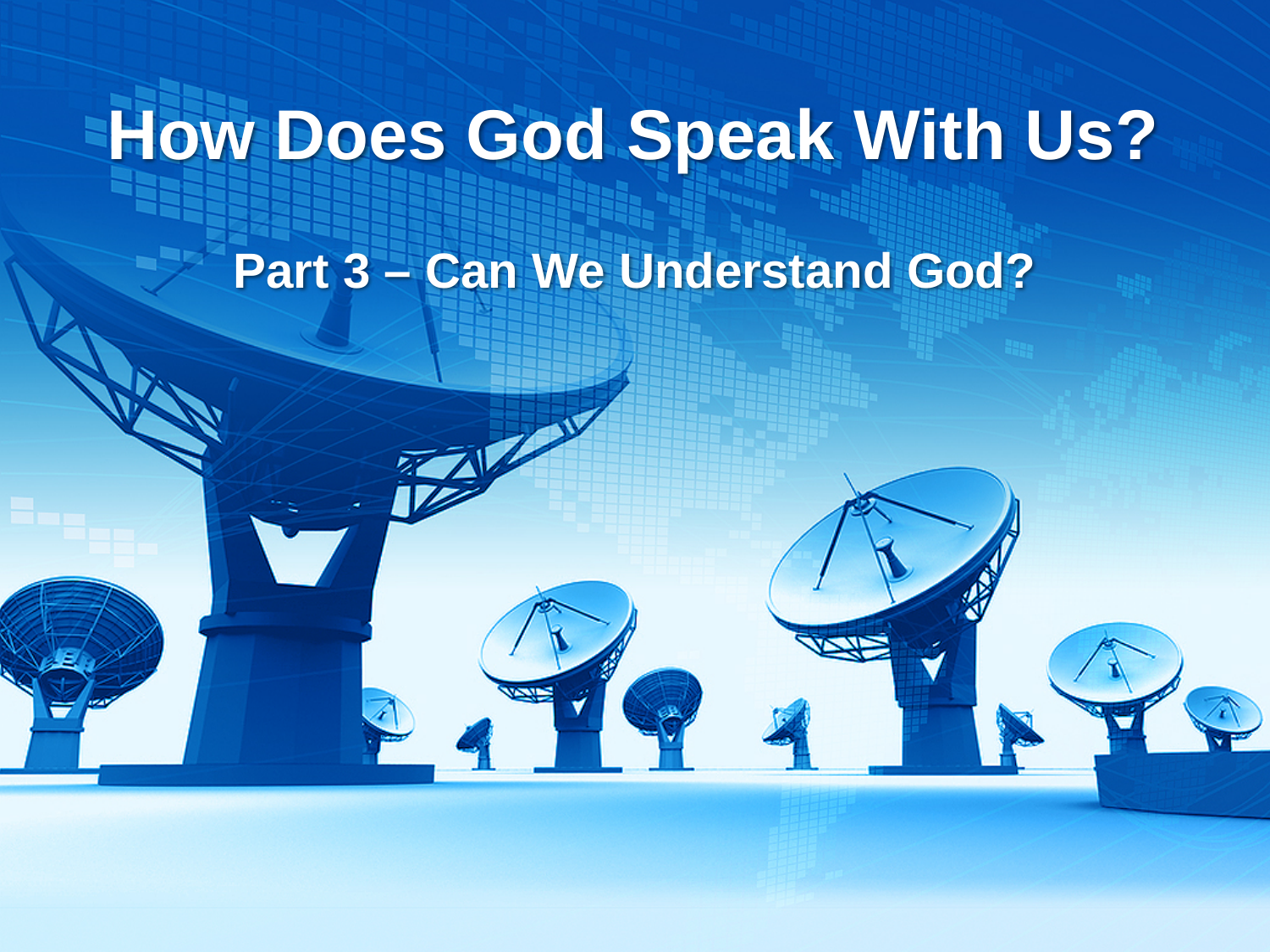

# How Does God Speak With Us?
Part 3 – Can We Understand God?